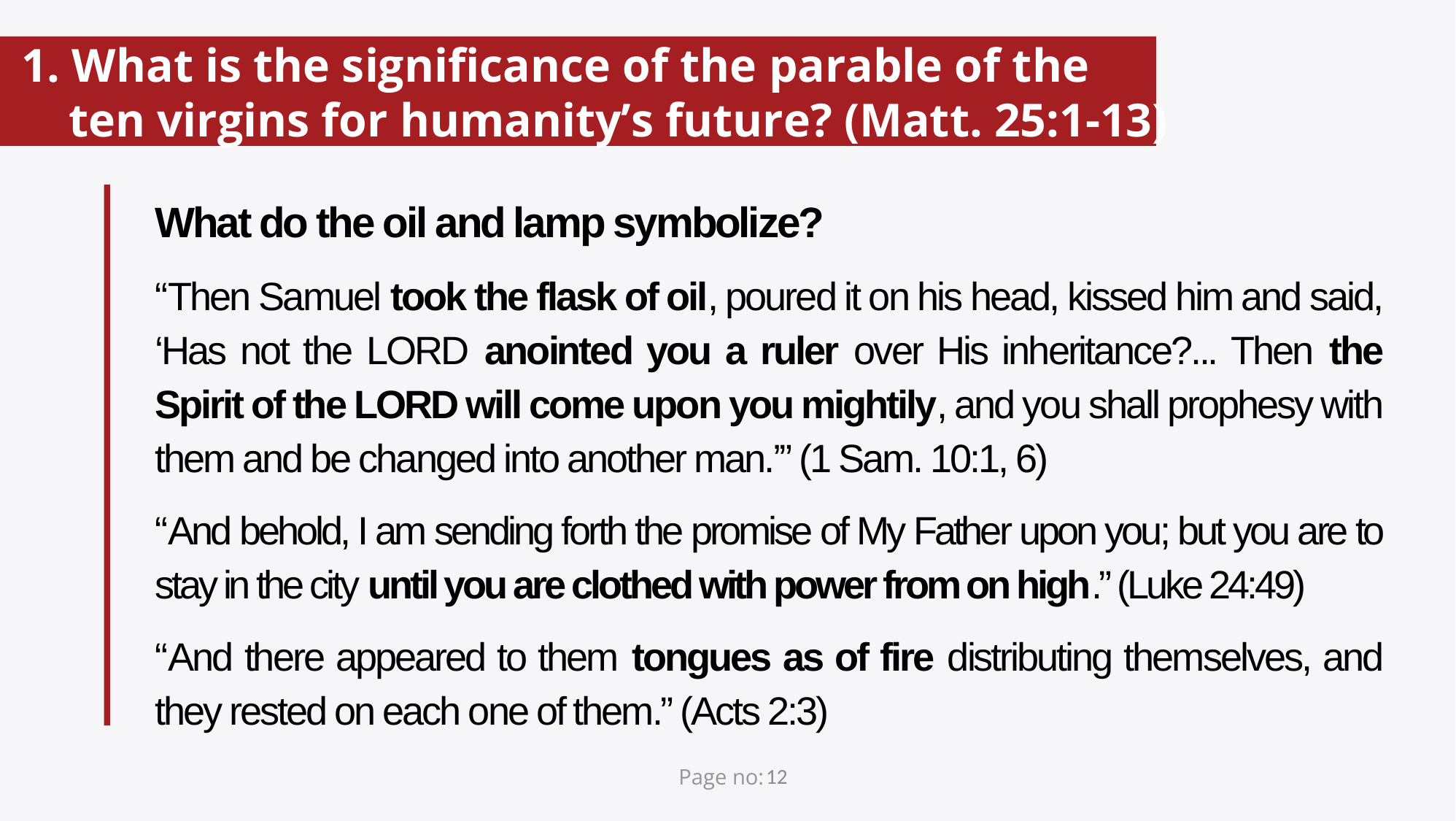

# 1. What is the significance of the parable of the ten virgins for humanity’s future? (Matt. 25:1-13)
What do the oil and lamp symbolize?
“Then Samuel took the flask of oil, poured it on his head, kissed him and said, ‘Has not the LORD anointed you a ruler over His inheritance?... Then the Spirit of the LORD will come upon you mightily, and you shall prophesy with them and be changed into another man.’” (1 Sam. 10:1, 6)
“And behold, I am sending forth the promise of My Father upon you; but you are to stay in the city until you are clothed with power from on high.” (Luke 24:49)
“And there appeared to them tongues as of fire distributing themselves, and they rested on each one of them.” (Acts 2:3)